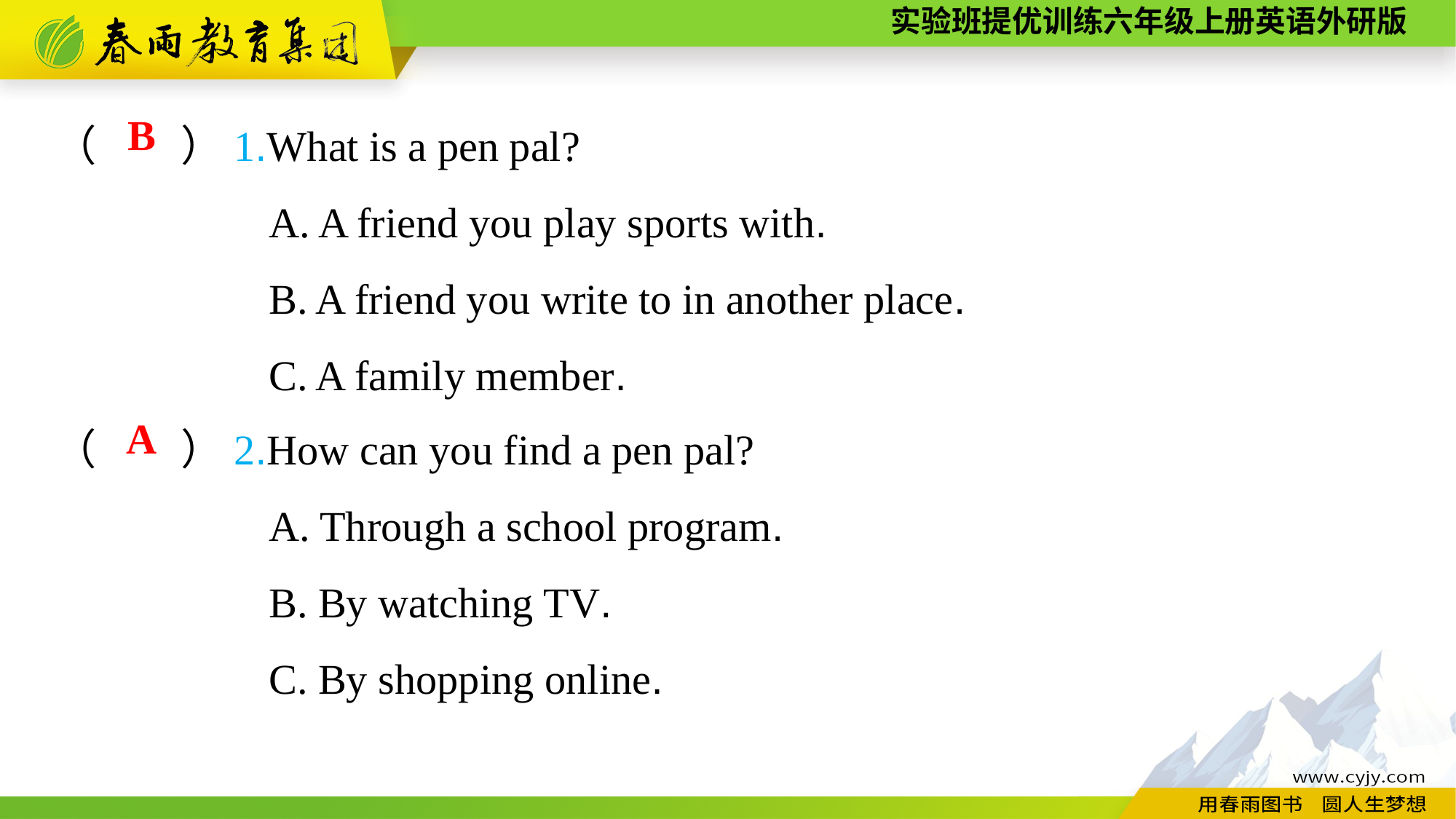

（　　）1.What is a pen pal?
A. A friend you play sports with.
B. A friend you write to in another place.
C. A family member.
B
（　　）2.How can you find a pen pal?
A. Through a school program.
B. By watching TV.
C. By shopping online.
A